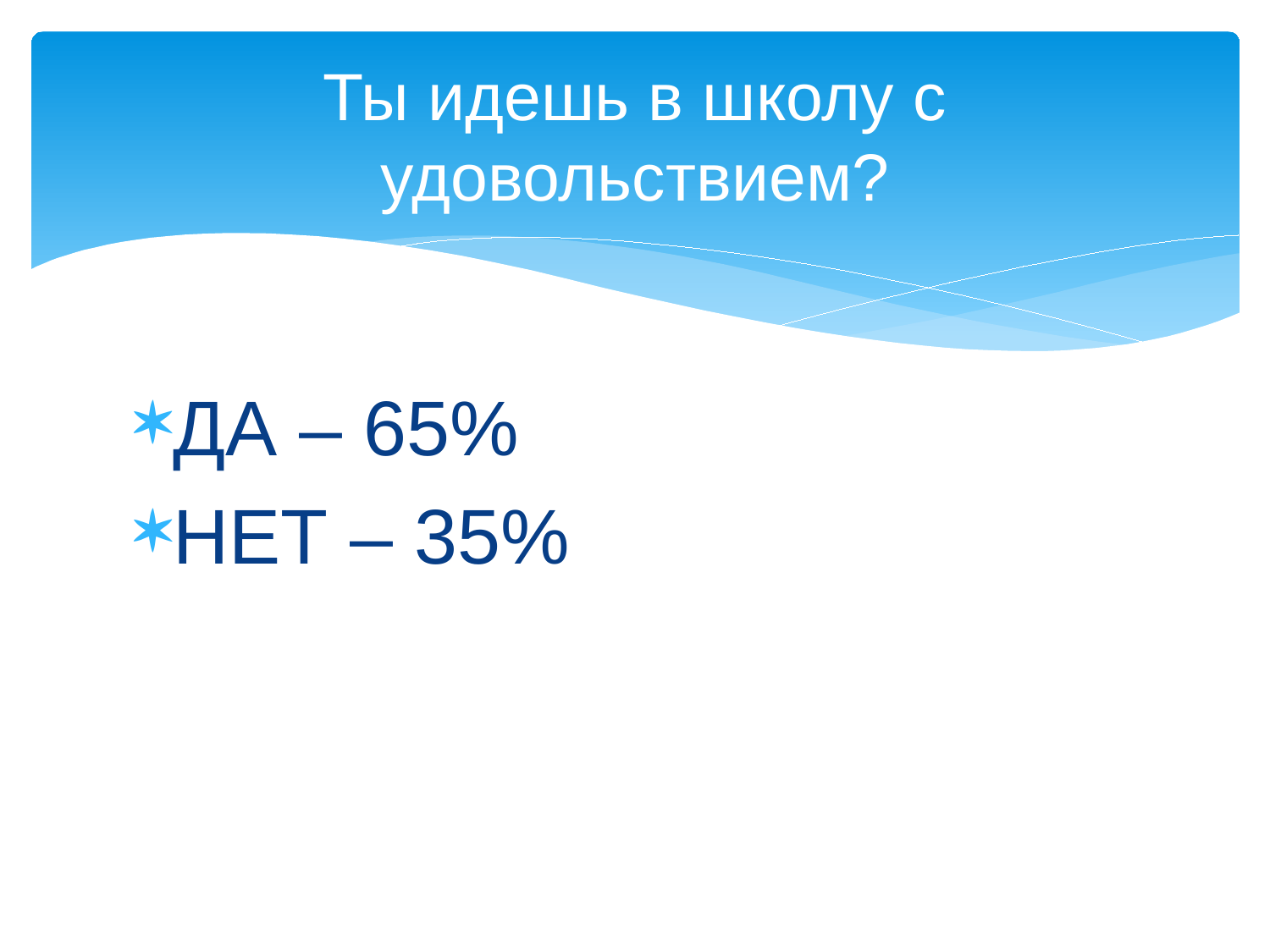

# Ты идешь в школу с удовольствием?
ДА – 65%
НЕТ – 35%